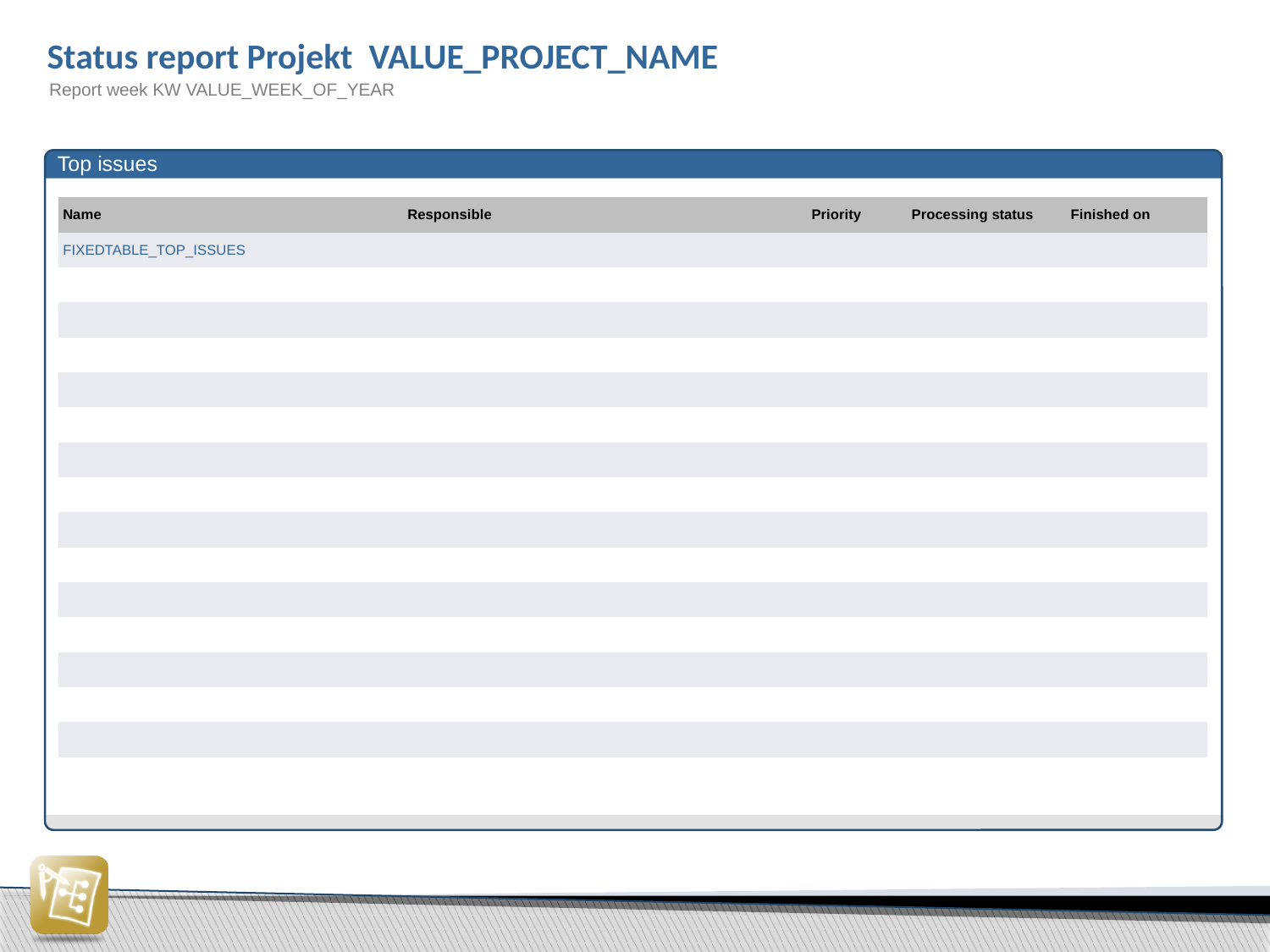

Status report Projekt  VALUE_PROJECT_NAME
 Report week KW VALUE_WEEK_OF_YEAR
Top issues

| Name | Responsible | Priority | Processing status | Finished on |
| --- | --- | --- | --- | --- |
| FIXEDTABLE\_TOP\_ISSUES |  |  |  |  |
|  |  |  |  |  |
|  |  |  |  |  |
|  |  |  |  |  |
|  |  |  |  |  |
|  |  |  |  |  |
|  |  |  |  |  |
|  |  |  |  |  |
|  |  |  |  |  |
|  |  |  |  |  |
|  |  |  |  |  |
|  |  |  |  |  |
|  |  |  |  |  |
|  |  |  |  |  |
|  |  |  |  |  |
|  |  |  |  |  |